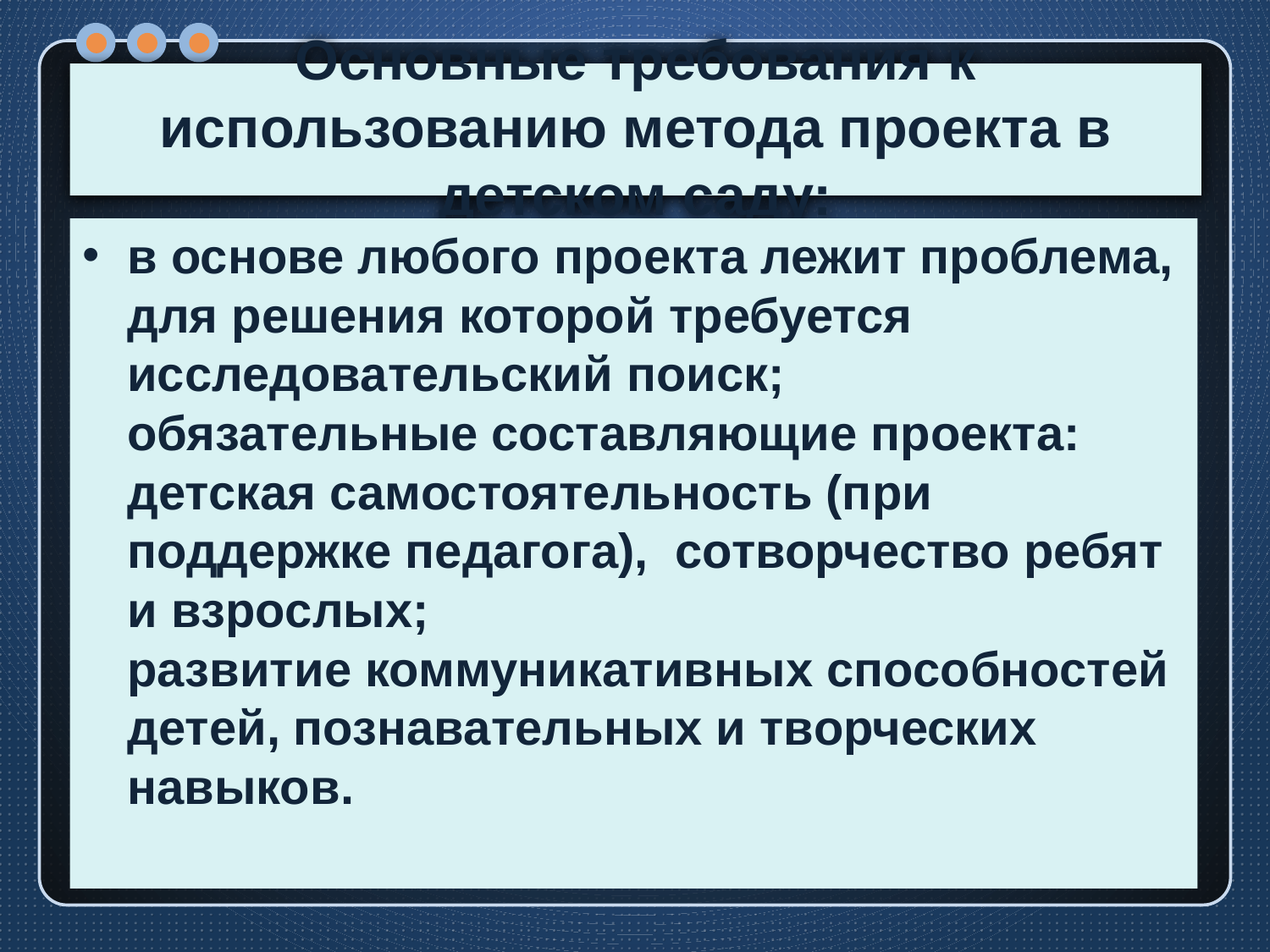

# Основные требования к использованию метода проекта в детском саду:
в основе любого проекта лежит проблема, для решения которой требуется исследовательский поиск;
обязательные составляющие проекта: детская самостоятельность (при поддержке педагога),  сотворчество ребят и взрослых;
развитие коммуникативных способностей детей, познавательных и творческих навыков.